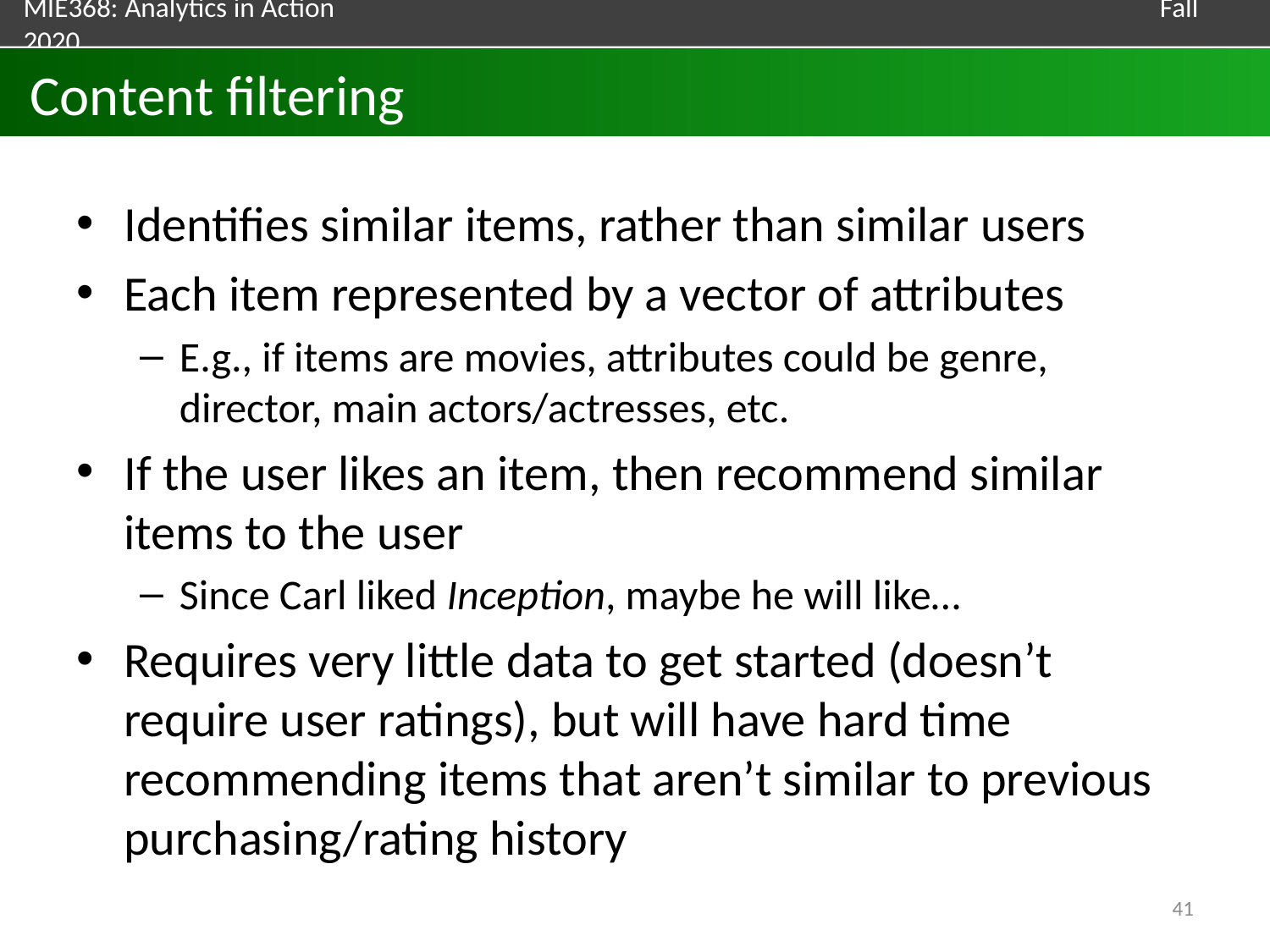

# Content filtering
Identifies similar items, rather than similar users
Each item represented by a vector of attributes
E.g., if items are movies, attributes could be genre, director, main actors/actresses, etc.
If the user likes an item, then recommend similar items to the user
Since Carl liked Inception, maybe he will like…
Requires very little data to get started (doesn’t require user ratings), but will have hard time recommending items that aren’t similar to previous purchasing/rating history

41